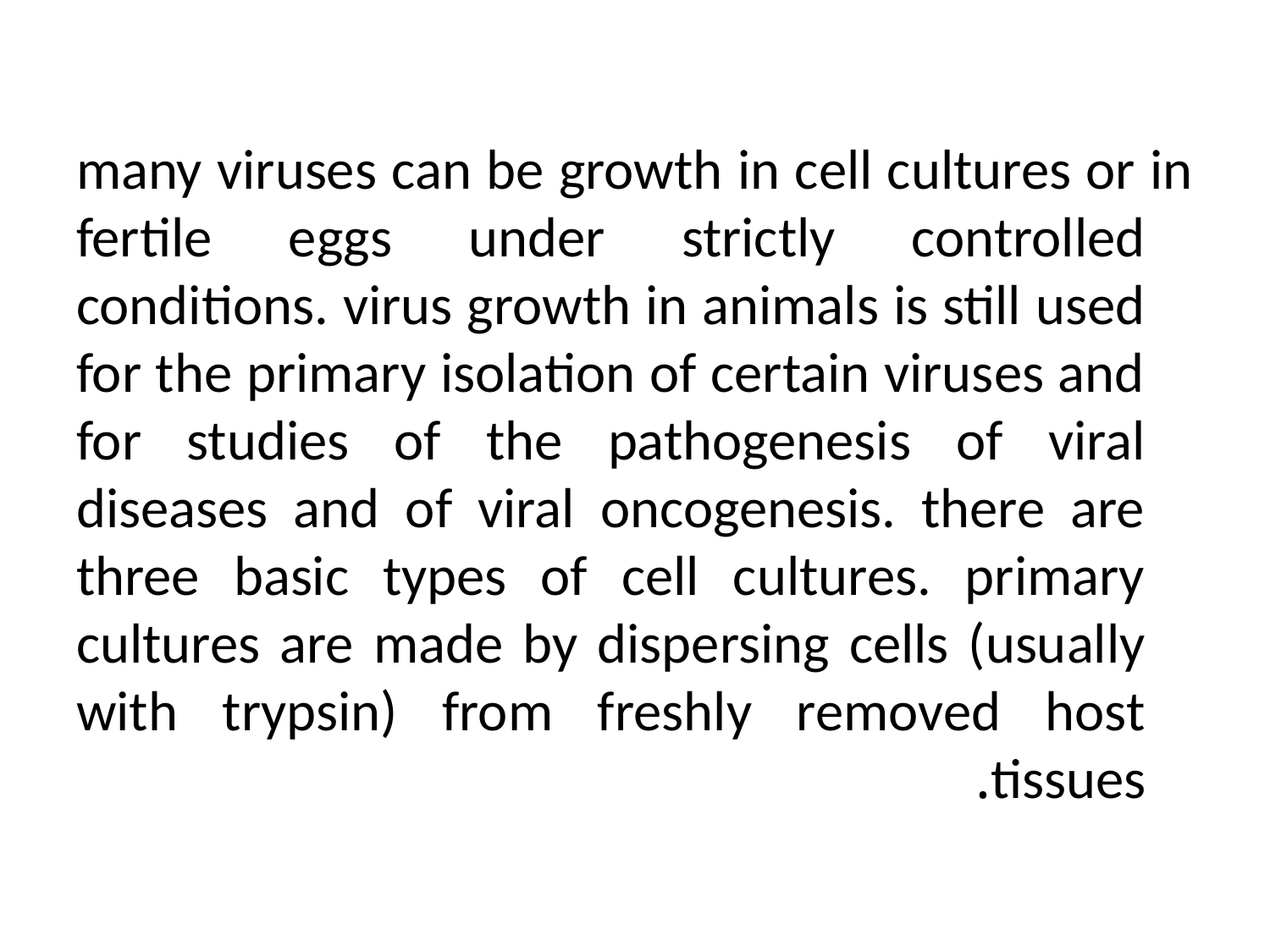

many viruses can be growth in cell cultures or in fertile eggs under strictly controlled conditions. virus growth in animals is still used for the primary isolation of certain viruses and for studies of the pathogenesis of viral diseases and of viral oncogenesis. there are three basic types of cell cultures. primary cultures are made by dispersing cells (usually with trypsin) from freshly removed host tissues.